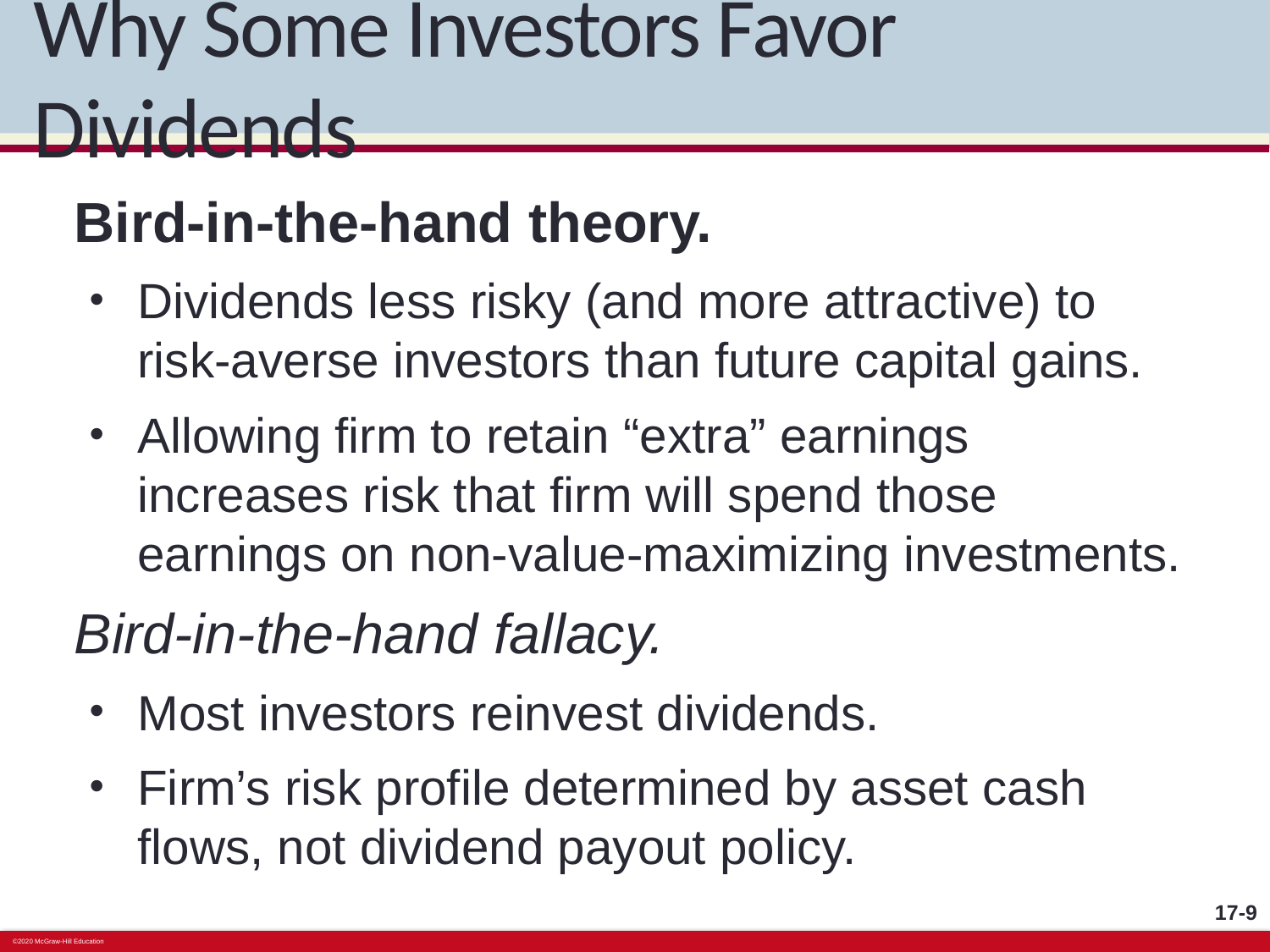

# Why Some Investors Favor Dividends
Bird-in-the-hand theory.
Dividends less risky (and more attractive) to risk-averse investors than future capital gains.
Allowing firm to retain “extra” earnings increases risk that firm will spend those earnings on non-value-maximizing investments.
Bird-in-the-hand fallacy.
Most investors reinvest dividends.
Firm’s risk profile determined by asset cash flows, not dividend payout policy.